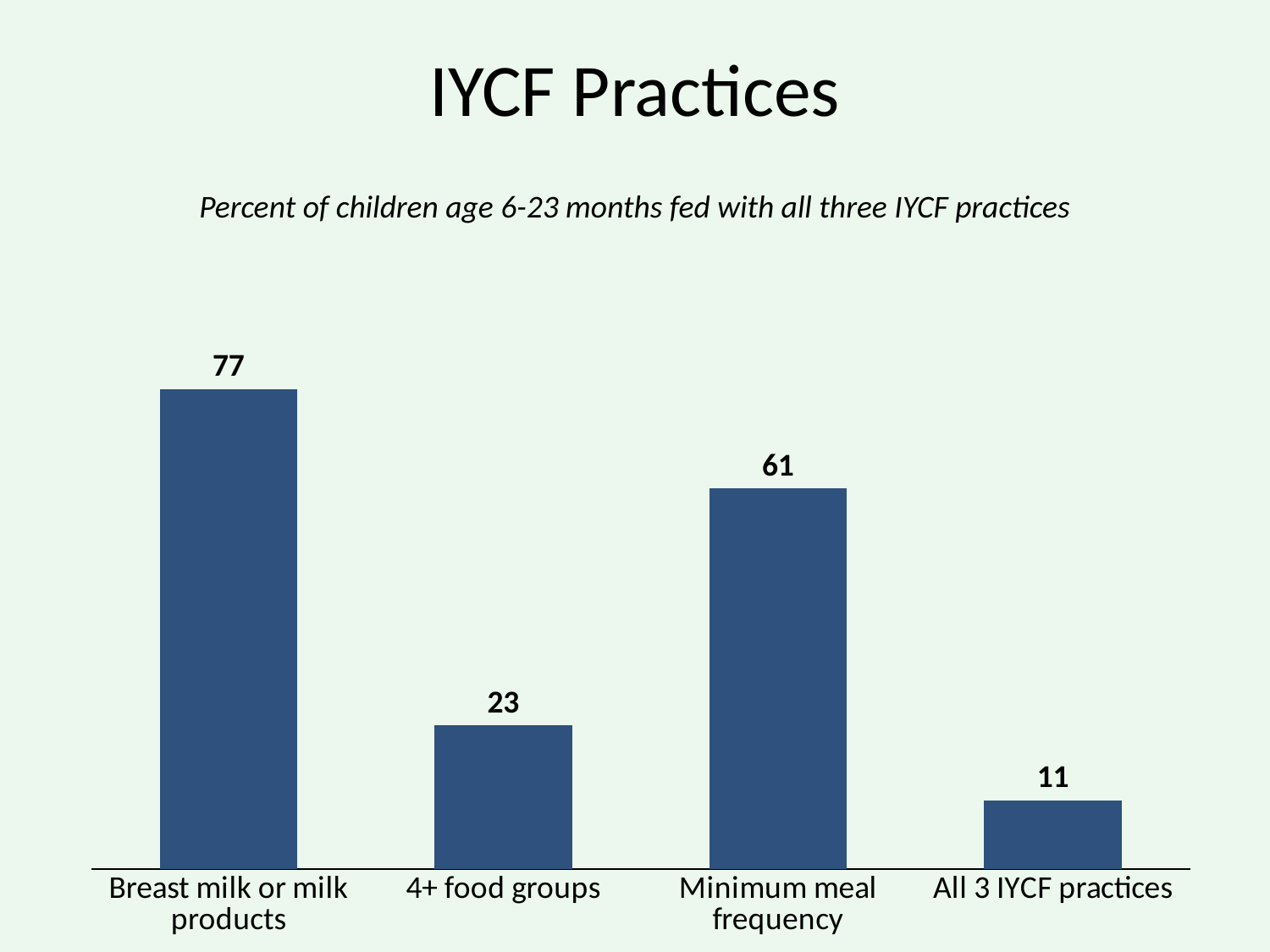

# IYCF Practices
Percent of children age 6-23 months fed with all three IYCF practices

### Chart

| Category | Age in months |
|---|---|
| Breast milk or milk products | 77.0 |
| 4+ food groups | 23.0 |
| Minimum meal frequency | 61.0 |
| All 3 IYCF practices | 11.0 |